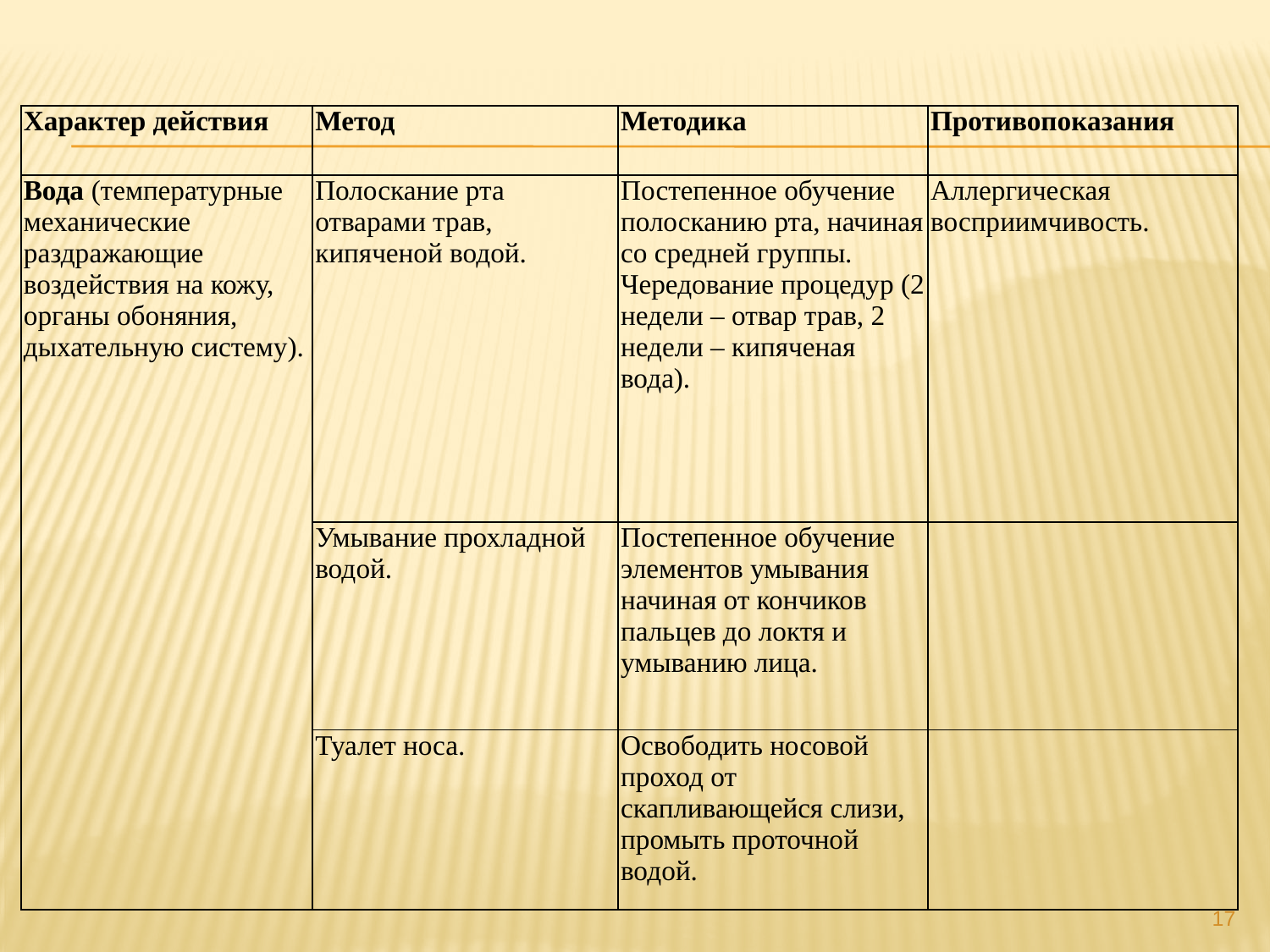

| Характер действия | Метод | Методика | Противопоказания |
| --- | --- | --- | --- |
| Вода (температурные механические раздражающие воздействия на кожу, органы обоняния, дыхательную систему). | Полоскание рта отварами трав, кипяченой водой. | Постепенное обучение полосканию рта, начиная со средней группы. Чередование процедур (2 недели – отвар трав, 2 недели – кипяченая вода). | Аллергическая восприимчивость. |
|  | Умывание прохладной водой. | Постепенное обучение элементов умывания начиная от кончиков пальцев до локтя и умыванию лица. |  |
|  | Туалет носа. | Освободить носовой проход от скапливающейся слизи, промыть проточной водой. |  |
17